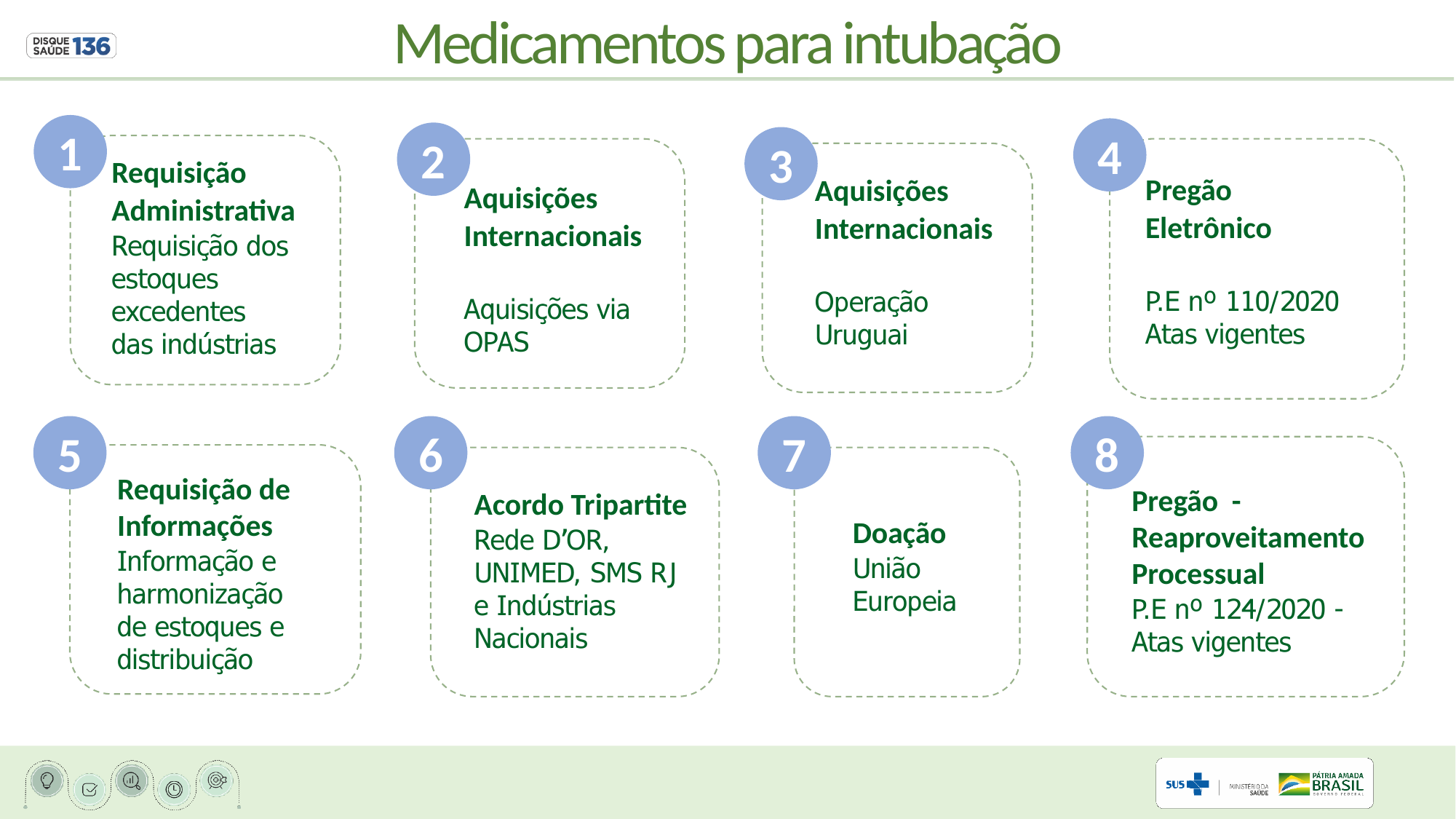

Medicamentos para intubação
1
4
2
3

Requisição
Administrativa
Requisição dos estoques excedentes
das indústrias
Pregão
Eletrônico

P.E nº 110/2020  Atas vigentes

Aquisições
Internacionais

Operação Uruguai

Aquisições
Internacionais

Aquisições via OPAS
5
6
7
8

Requisição de Informações
Informação e harmonização de estoques e distribuição
Pregão  -Reaproveitamento Processual
P.E nº 124/2020 - Atas vigentes

Acordo Tripartite
Rede D’OR, UNIMED, SMS RJ e Indústrias Nacionais
Doação
União Europeia